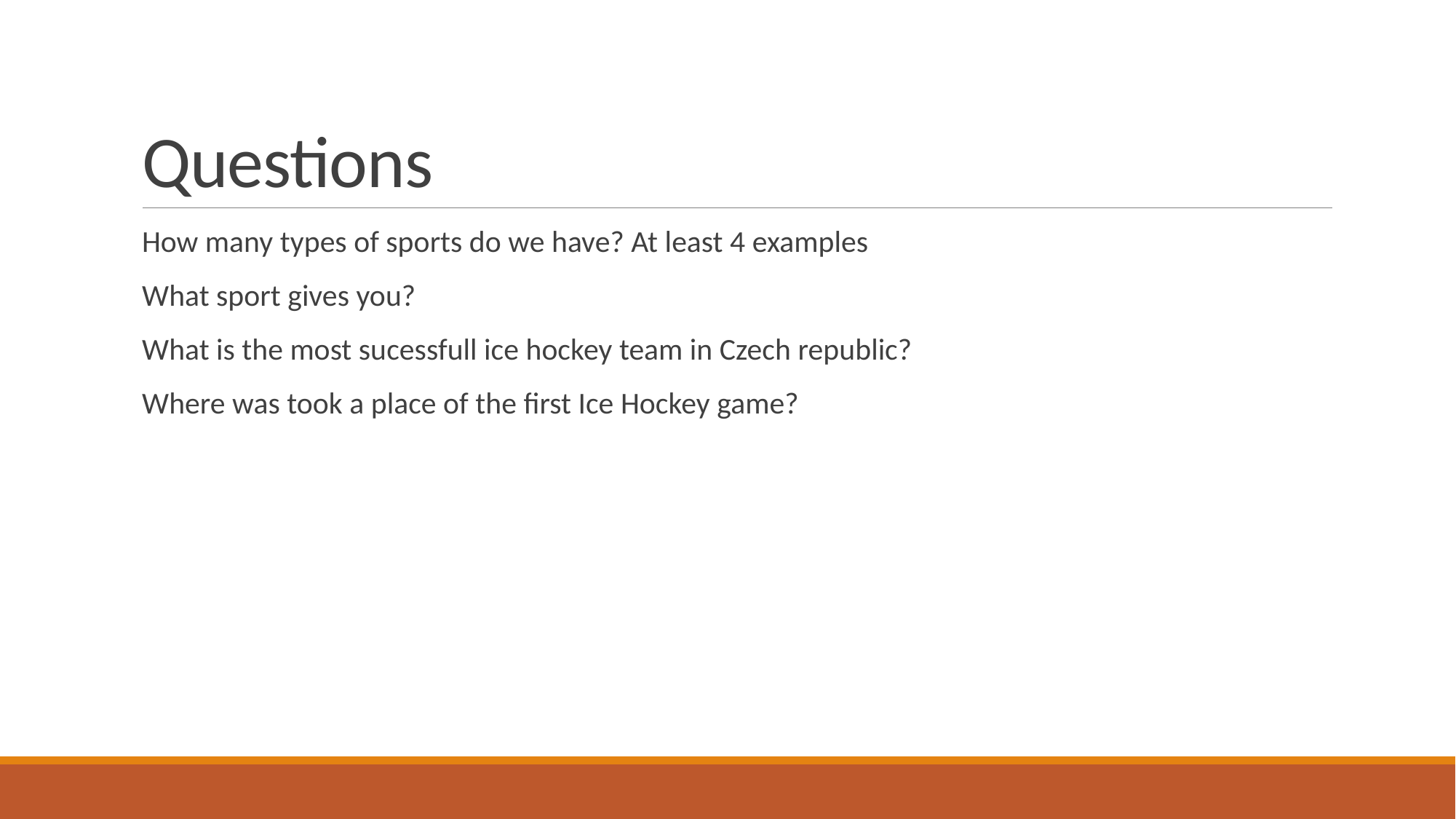

# Questions
How many types of sports do we have? At least 4 examples
What sport gives you?
What is the most sucessfull ice hockey team in Czech republic?
Where was took a place of the first Ice Hockey game?